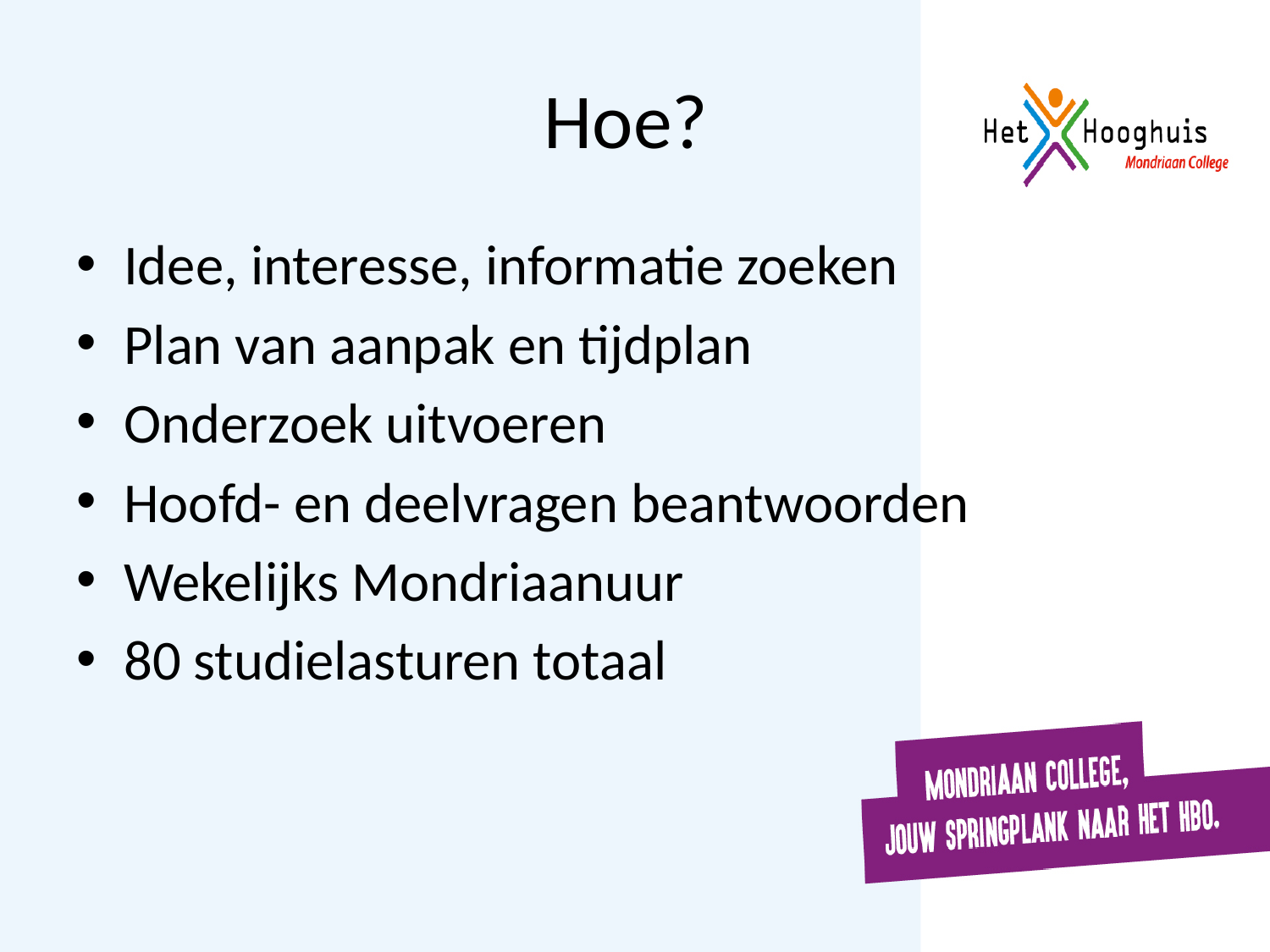

# Hoe?
Idee, interesse, informatie zoeken
Plan van aanpak en tijdplan
Onderzoek uitvoeren
Hoofd- en deelvragen beantwoorden
Wekelijks Mondriaanuur
80 studielasturen totaal